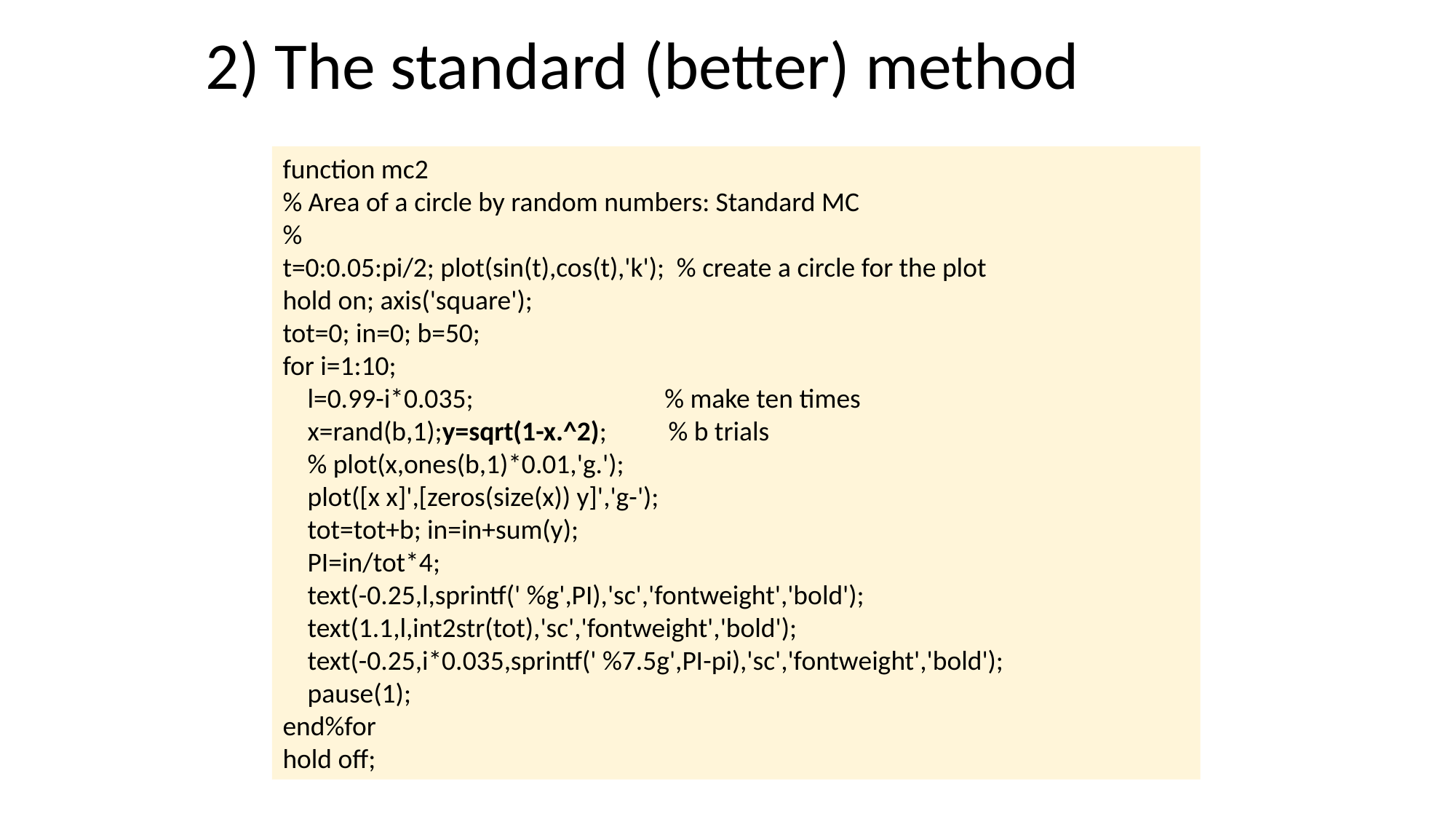

# 2) The standard (better) method
function mc2
% Area of a circle by random numbers: Standard MC
%
t=0:0.05:pi/2; plot(sin(t),cos(t),'k');  % create a circle for the plot
hold on; axis('square');
tot=0; in=0; b=50;
for i=1:10;
    l=0.99-i*0.035;                               % make ten times
    x=rand(b,1);y=sqrt(1-x.^2);          % b trials
    % plot(x,ones(b,1)*0.01,'g.');
    plot([x x]',[zeros(size(x)) y]','g-');
    tot=tot+b; in=in+sum(y);
    PI=in/tot*4;
    text(-0.25,l,sprintf(' %g',PI),'sc','fontweight','bold');
    text(1.1,l,int2str(tot),'sc','fontweight','bold');
    text(-0.25,i*0.035,sprintf(' %7.5g',PI-pi),'sc','fontweight','bold');
    pause(1);
end%for
hold off;